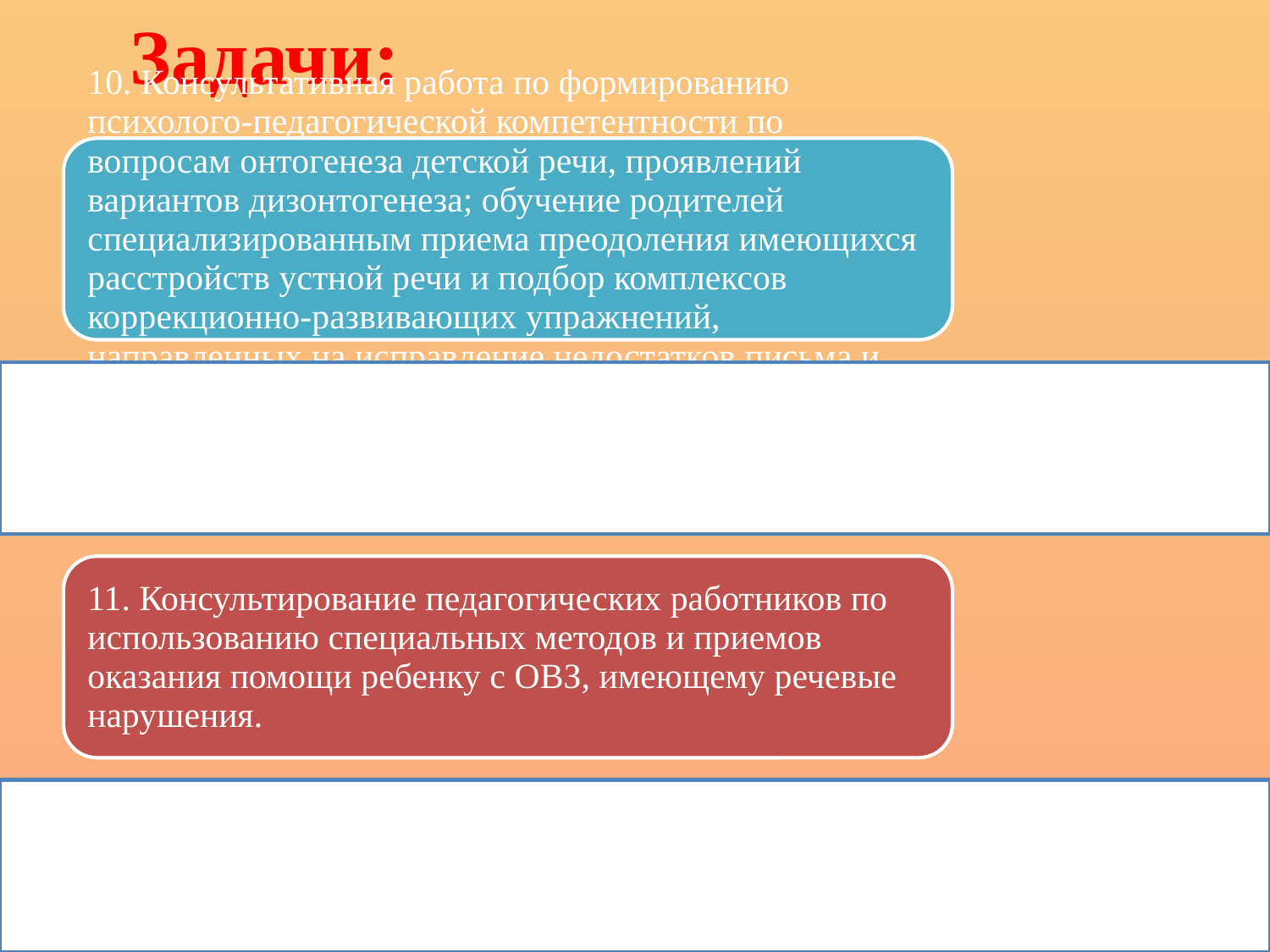

# Задачи:
10. Консультативная работа по формированию психолого-педагогической компетентности по вопросам онтогенеза детской речи, проявлений вариантов дизонтогенеза; обучение родителей специализированным приема преодоления имеющихся расстройств устной речи и подбор комплексов коррекционно-развивающих упражнений, направленных на исправление недостатков письма и чтения, а также их профилактику.
11. Консультирование педагогических работников по использованию специальных методов и приемов оказания помощи ребенку с ОВЗ, имеющему речевые нарушения.